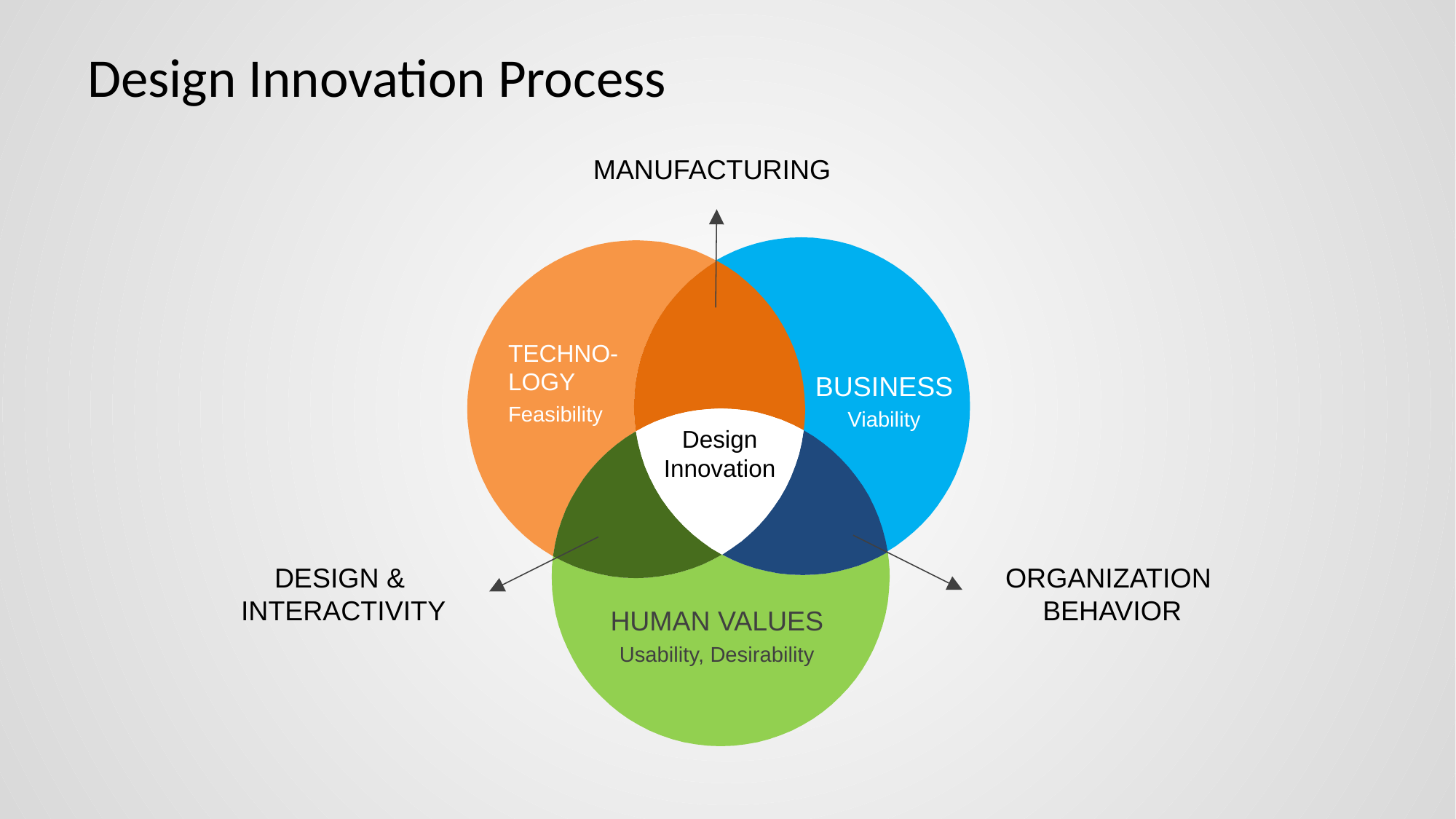

# Design Innovation Process
MANUFACTURING

TECHNO-
LOGY
Feasibility
BUSINESS
Viability
HUMAN VALUES
Usability, Desirability
Design
Innovation
DESIGN &
INTERACTIVITY
ORGANIZATION
BEHAVIOR